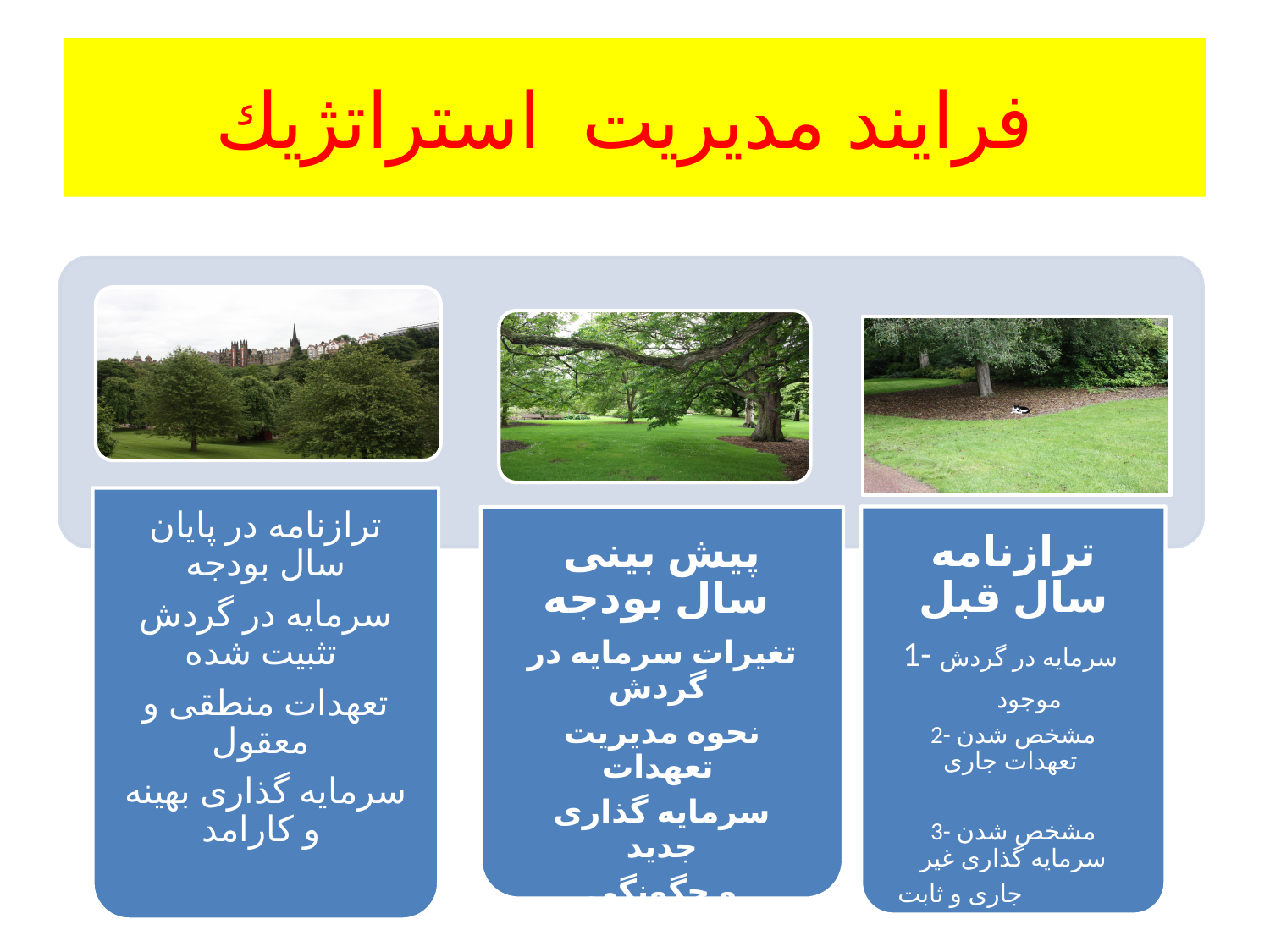

# فرايند مديريت  استراتژيك
ترازنامه در پایان سال بودجه
سرمایه در گردش تثبیت شده
تعهدات منطقی و معقول
سرمایه گذاری بهینه و کارامد
پیش بینی سال بودجه
تغیرات سرمایه در گردش
نحوه مدیریت تعهدات
سرمایه گذاری جدید
و چگونگی مشارکت سهامداران
ترازنامه سال قبل
1- سرمایه در گردش
      موجود
2- مشخص شدن تعهدات جاری

3- مشخص شدن سرمایه گذاری غیر جاری و ثابت